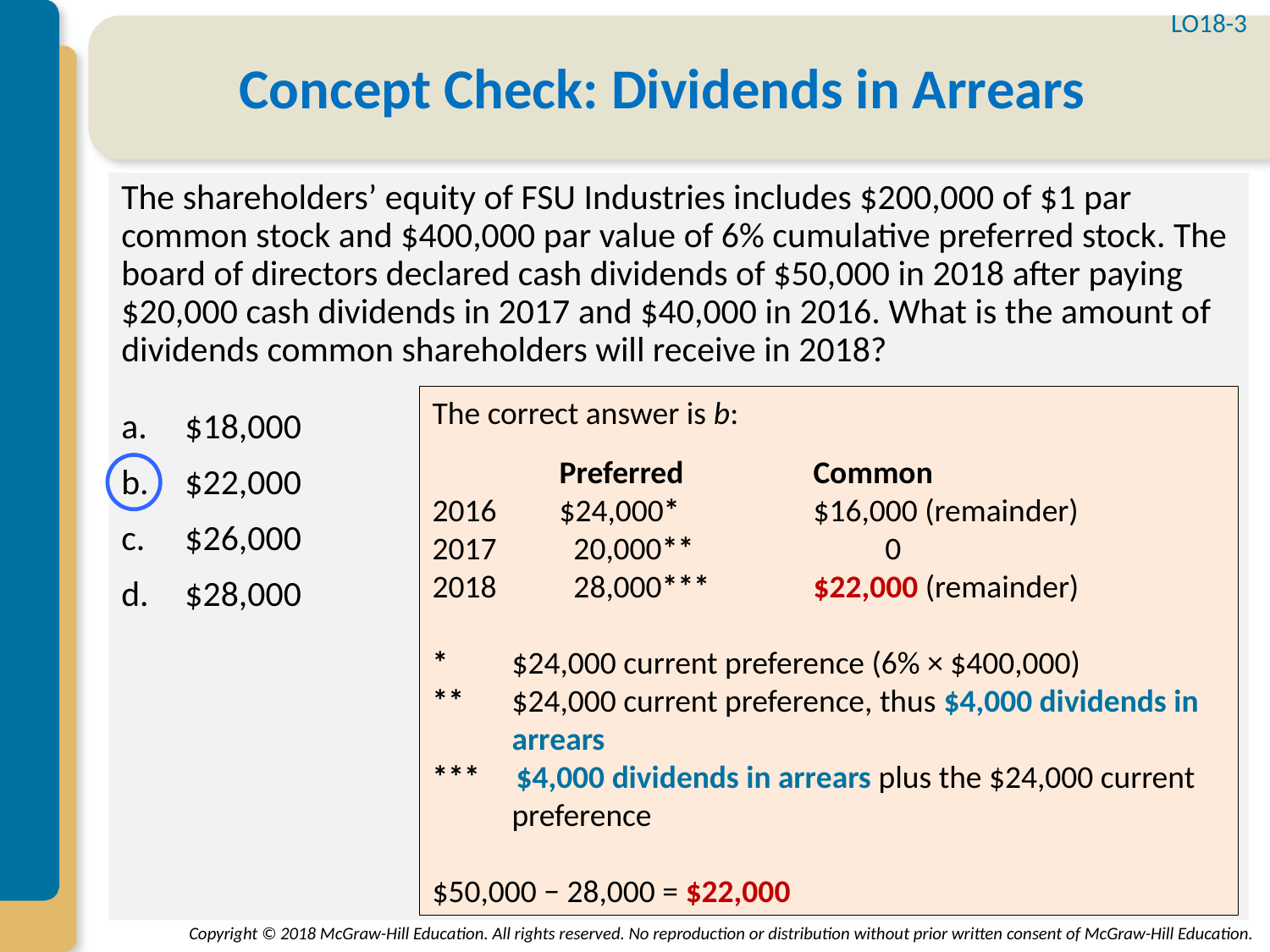

LO18-3
# Concept Check: Dividends in Arrears
The shareholders’ equity of FSU Industries includes $200,000 of $1 par common stock and $400,000 par value of 6% cumulative preferred stock. The board of directors declared cash dividends of $50,000 in 2018 after paying $20,000 cash dividends in 2017 and $40,000 in 2016. What is the amount of dividends common shareholders will receive in 2018?
$18,000
$22,000
$26,000
$28,000

The correct answer is b:
	Preferred		Common
2016	$24,000*		$16,000 (remainder)
2017	  20,000**	          0
2018	  28,000***	$22,000 (remainder)

*	$24,000 current preference (6% × $400,000)
** 	$24,000 current preference, thus $4,000 dividends in arrears
***     $4,000 dividends in arrears plus the $24,000 current preference

$50,000 − 28,000 = $22,000